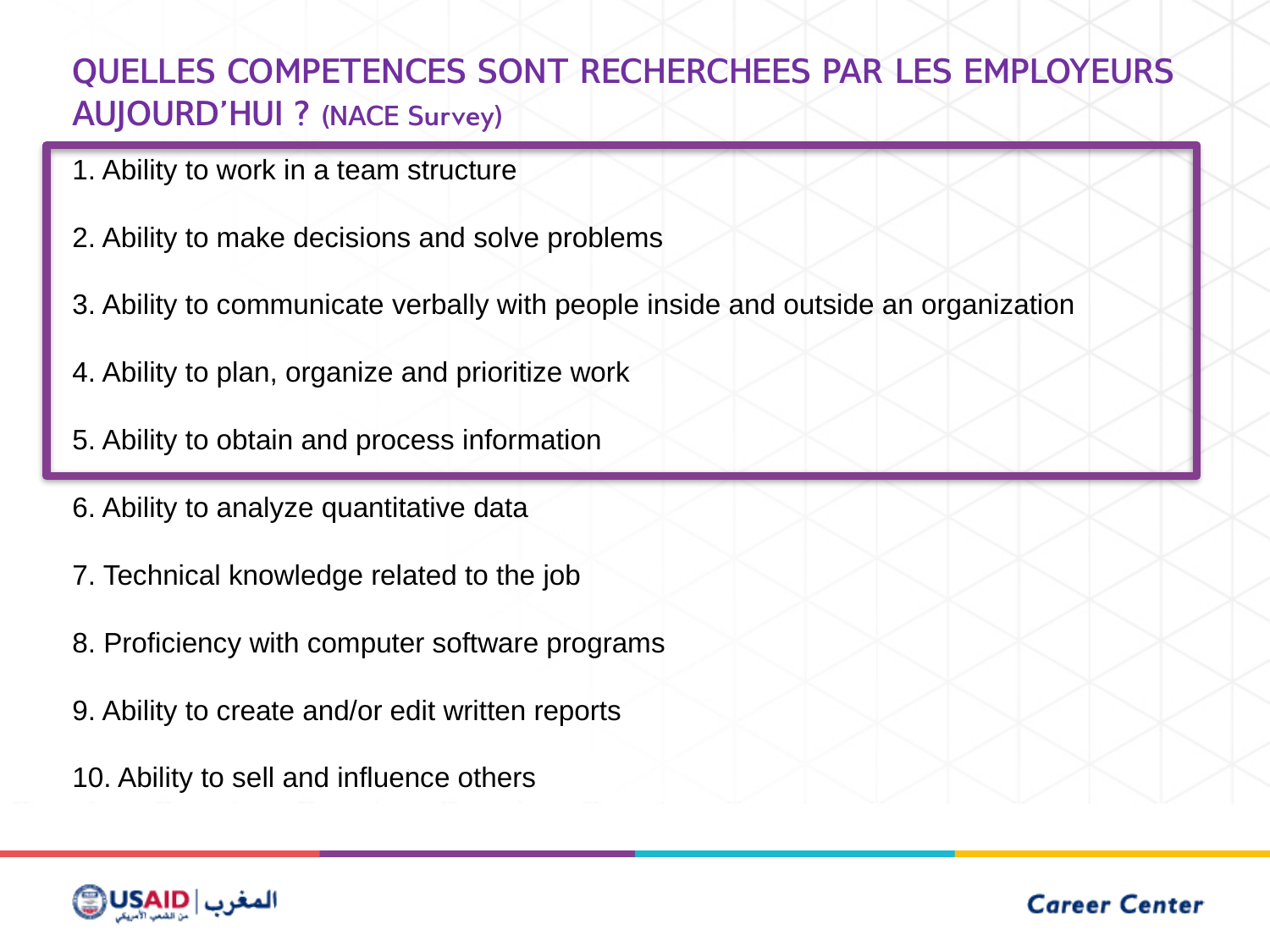

QUELLES COMPETENCES SONT RECHERCHEES PAR LES EMPLOYEURS AUJOURD’HUI ? (NACE Survey)

1. Ability to work in a team structure

2. Ability to make decisions and solve problems

3. Ability to communicate verbally with people inside and outside an organization

4. Ability to plan, organize and prioritize work

5. Ability to obtain and process information

6. Ability to analyze quantitative data

7. Technical knowledge related to the job

8. Proficiency with computer software programs

9. Ability to create and/or edit written reports

10. Ability to sell and influence others